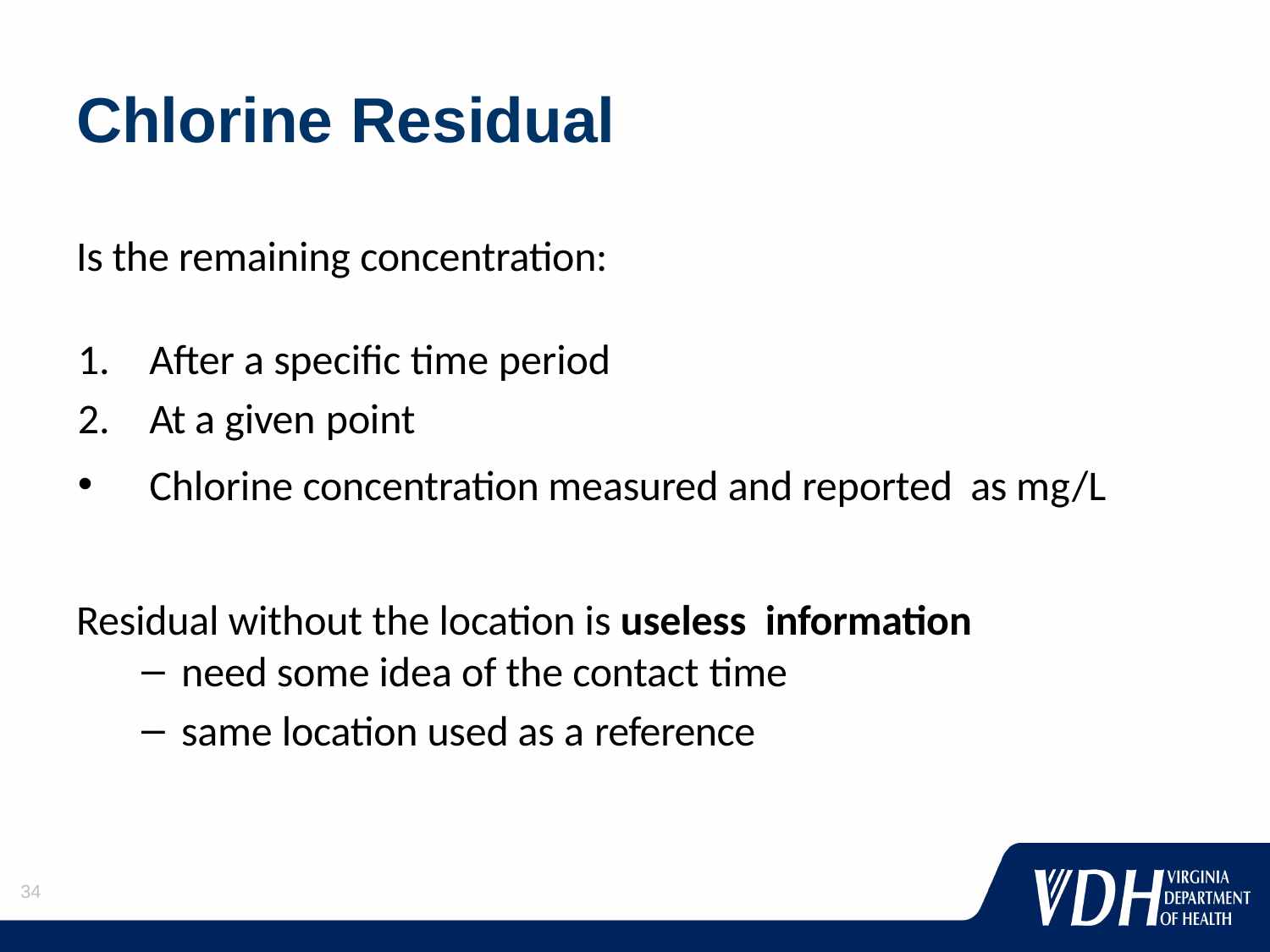

# Chlorine Residual
Is the remaining concentration:

After a specific time period
At a given point
Chlorine concentration measured and reported  as mg/L

Residual without the location is useless  information
need some idea of the contact time
same location used as a reference

34